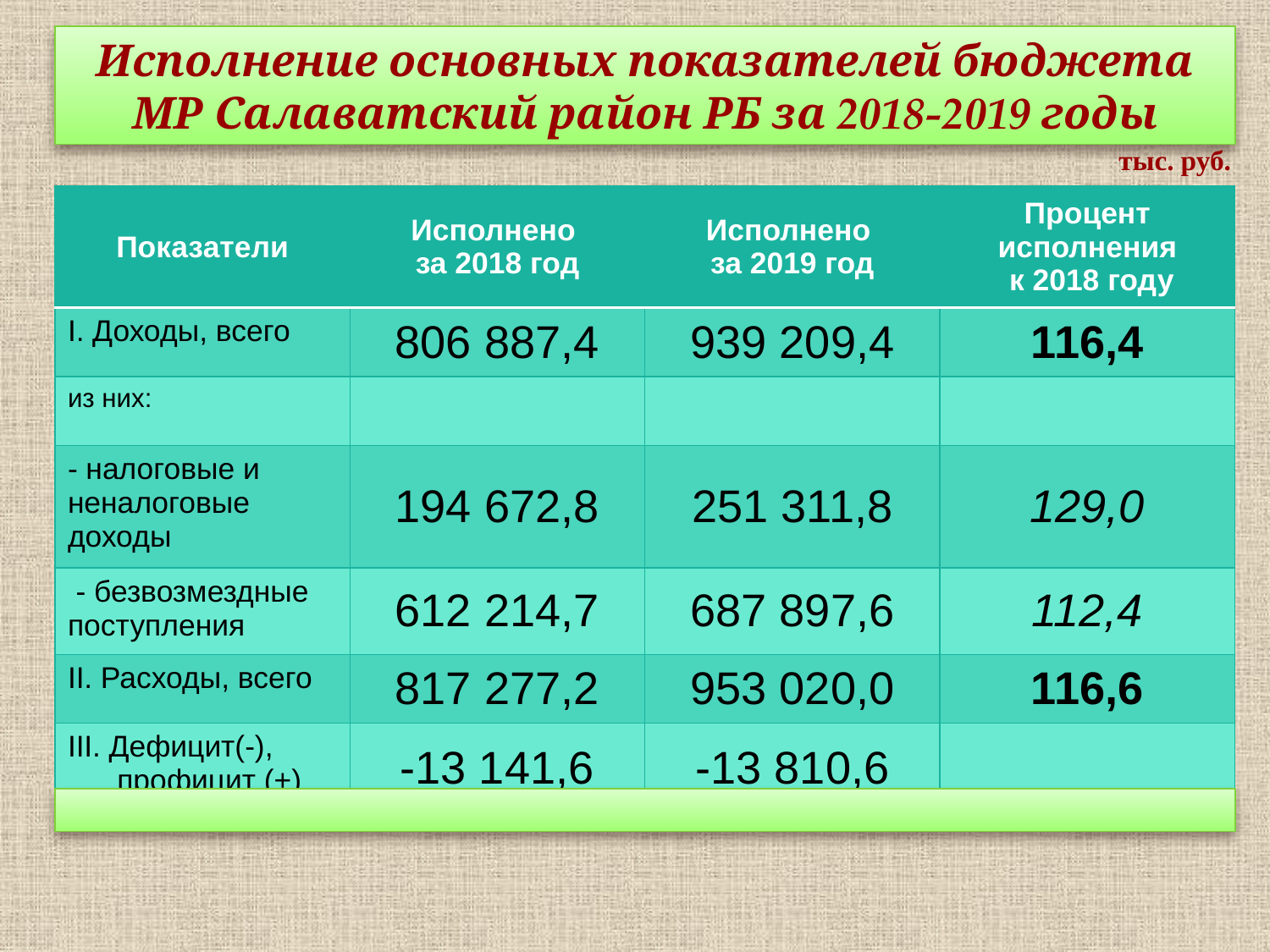

Исполнение основных показателей бюджета МР Салаватский район РБ за 2018-2019 годы
тыс. руб.
| Показатели | Исполнено за 2018 год | Исполнено за 2019 год | Процент исполнения к 2018 году |
| --- | --- | --- | --- |
| I. Доходы, всего | 806 887,4 | 939 209,4 | 116,4 |
| из них: |  |  |  |
| - налоговые и неналоговые доходы | 194 672,8 | 251 311,8 | 129,0 |
| - безвозмездные поступления | 612 214,7 | 687 897,6 | 112,4 |
| II. Расходы, всего | 817 277,2 | 953 020,0 | 116,6 |
| III. Дефицит(-), профицит (+) | -13 141,6 | -13 810,6 |  |